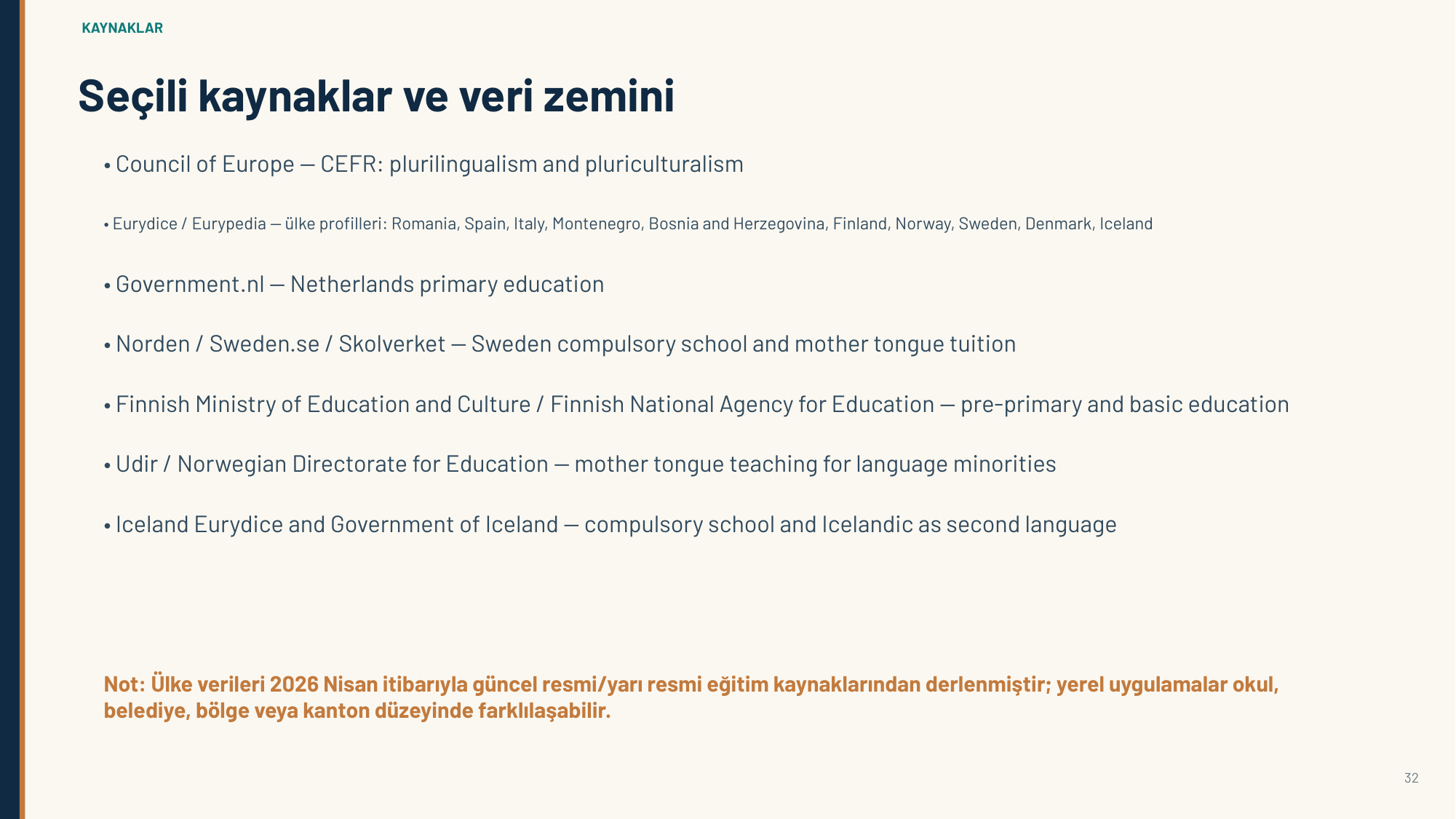

KAYNAKLAR
Seçili kaynaklar ve veri zemini
• Council of Europe — CEFR: plurilingualism and pluriculturalism
• Eurydice / Eurypedia — ülke profilleri: Romania, Spain, Italy, Montenegro, Bosnia and Herzegovina, Finland, Norway, Sweden, Denmark, Iceland
• Government.nl — Netherlands primary education
• Norden / Sweden.se / Skolverket — Sweden compulsory school and mother tongue tuition
• Finnish Ministry of Education and Culture / Finnish National Agency for Education — pre-primary and basic education
• Udir / Norwegian Directorate for Education — mother tongue teaching for language minorities
• Iceland Eurydice and Government of Iceland — compulsory school and Icelandic as second language
Not: Ülke verileri 2026 Nisan itibarıyla güncel resmi/yarı resmi eğitim kaynaklarından derlenmiştir; yerel uygulamalar okul, belediye, bölge veya kanton düzeyinde farklılaşabilir.
32